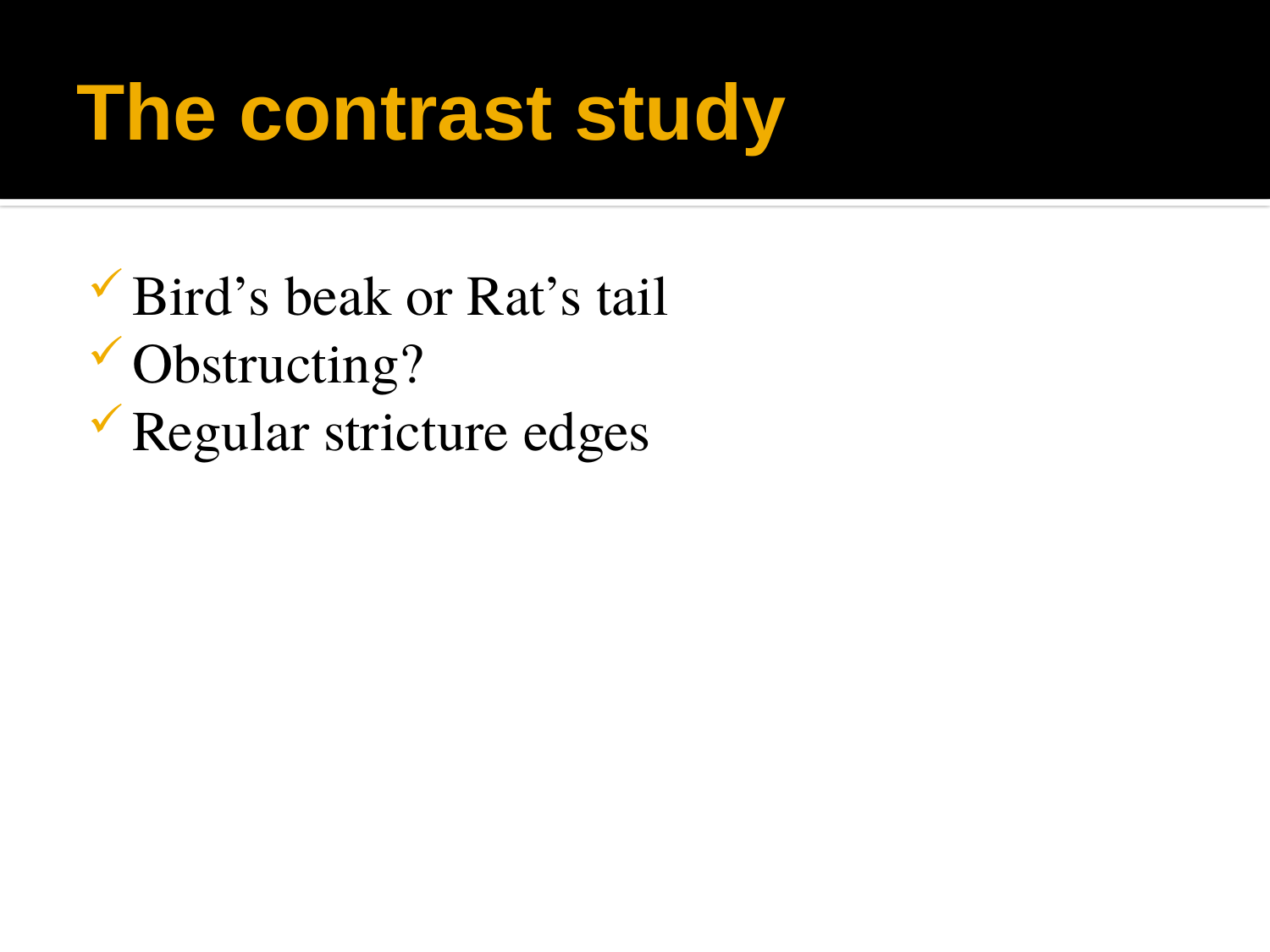

# The contrast study
Bird’s beak or Rat’s tail
Obstructing?
Regular stricture edges